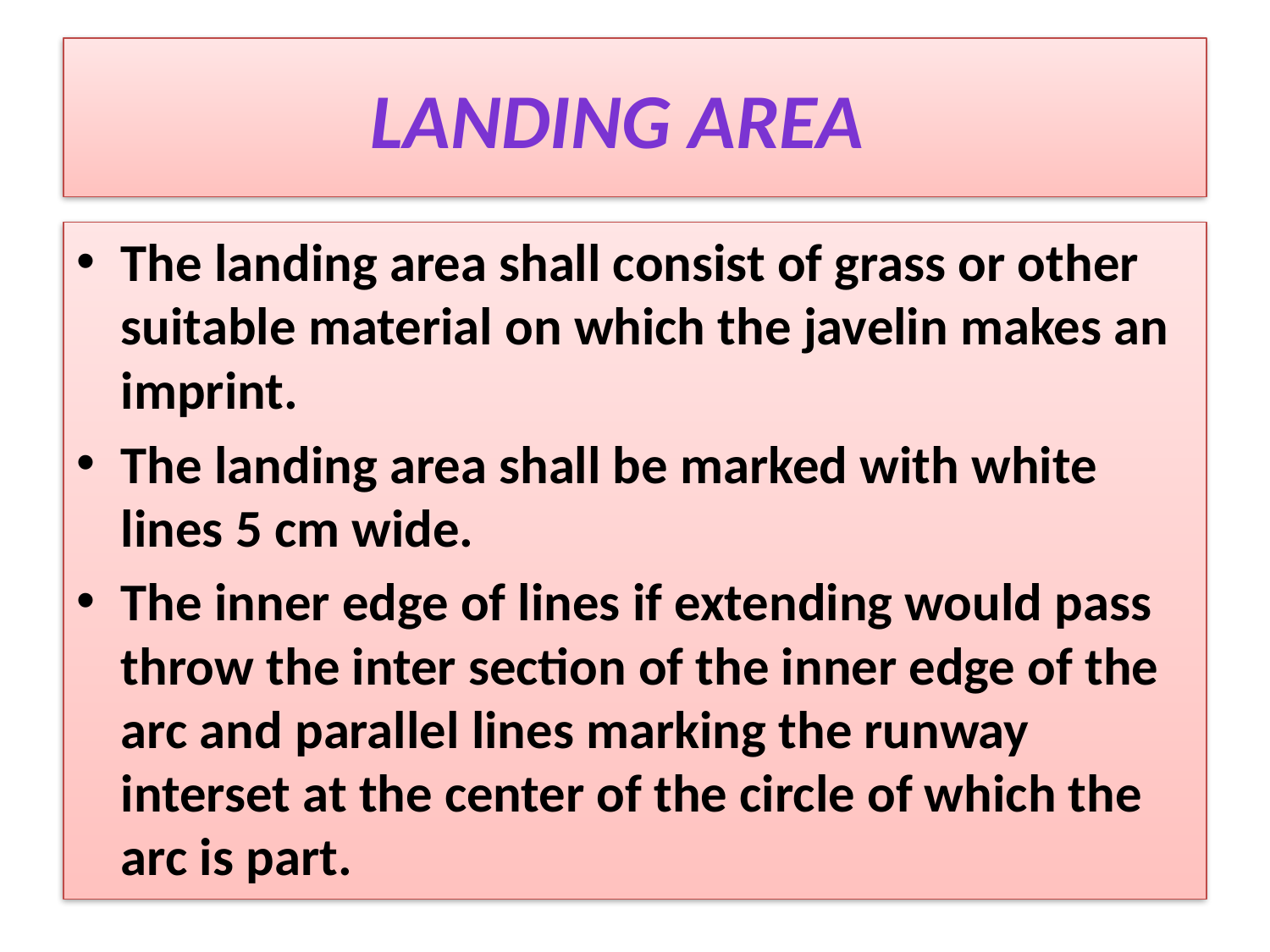

# Landing area
The landing area shall consist of grass or other suitable material on which the javelin makes an imprint.
The landing area shall be marked with white lines 5 cm wide.
The inner edge of lines if extending would pass throw the inter section of the inner edge of the arc and parallel lines marking the runway interset at the center of the circle of which the arc is part.